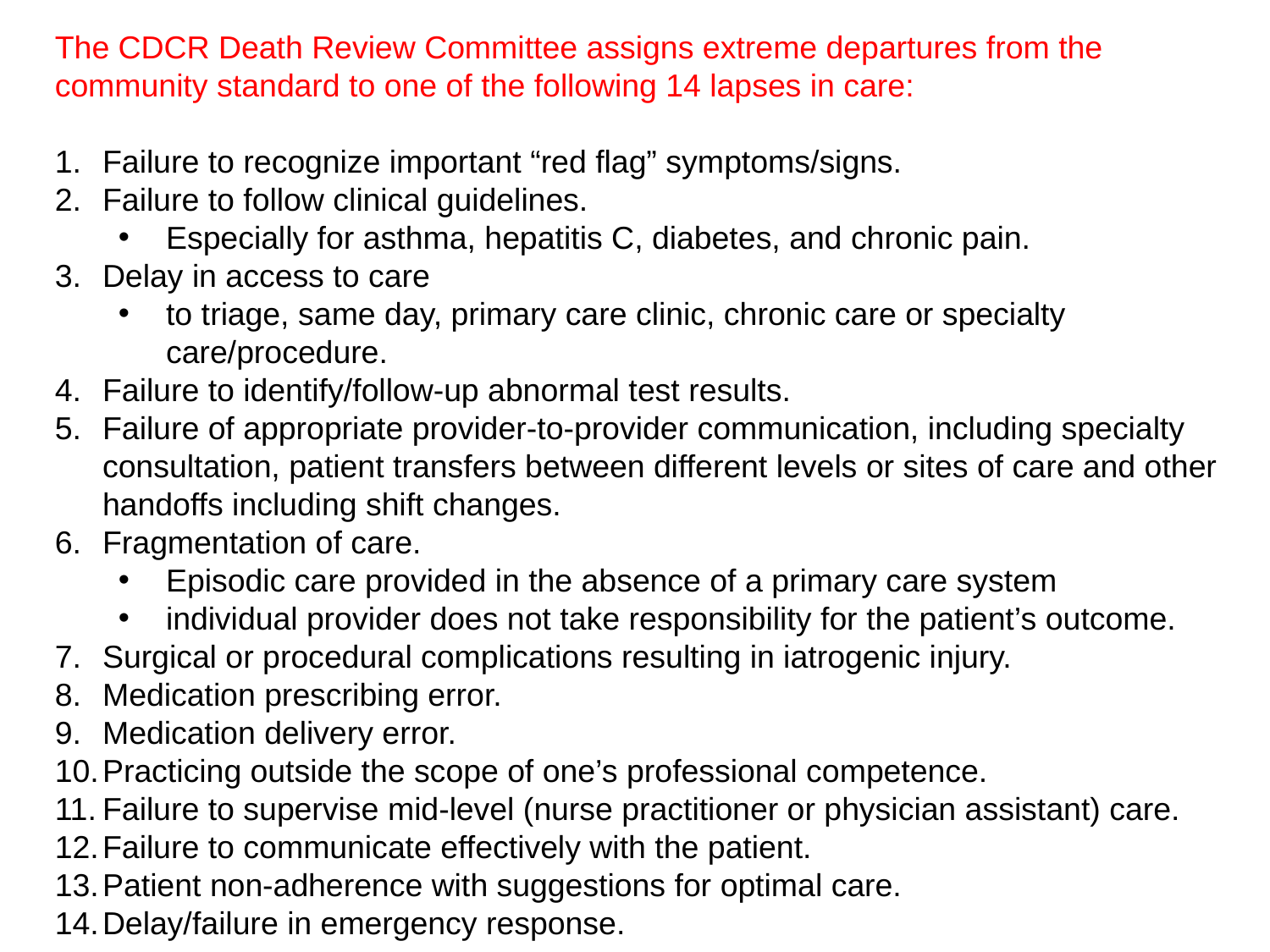

The CDCR Death Review Committee assigns extreme departures from the community standard to one of the following 14 lapses in care:

Failure to recognize important “red flag” symptoms/signs.
Failure to follow clinical guidelines.
Especially for asthma, hepatitis C, diabetes, and chronic pain.
Delay in access to care
to triage, same day, primary care clinic, chronic care or specialty care/procedure.
Failure to identify/follow-up abnormal test results.
Failure of appropriate provider-to-provider communication, including specialty consultation, patient transfers between different levels or sites of care and other handoffs including shift changes.
Fragmentation of care.
Episodic care provided in the absence of a primary care system
individual provider does not take responsibility for the patient’s outcome.
Surgical or procedural complications resulting in iatrogenic injury.
Medication prescribing error.
Medication delivery error.
Practicing outside the scope of one’s professional competence.
Failure to supervise mid-level (nurse practitioner or physician assistant) care.
Failure to communicate effectively with the patient.
Patient non-adherence with suggestions for optimal care.
Delay/failure in emergency response.